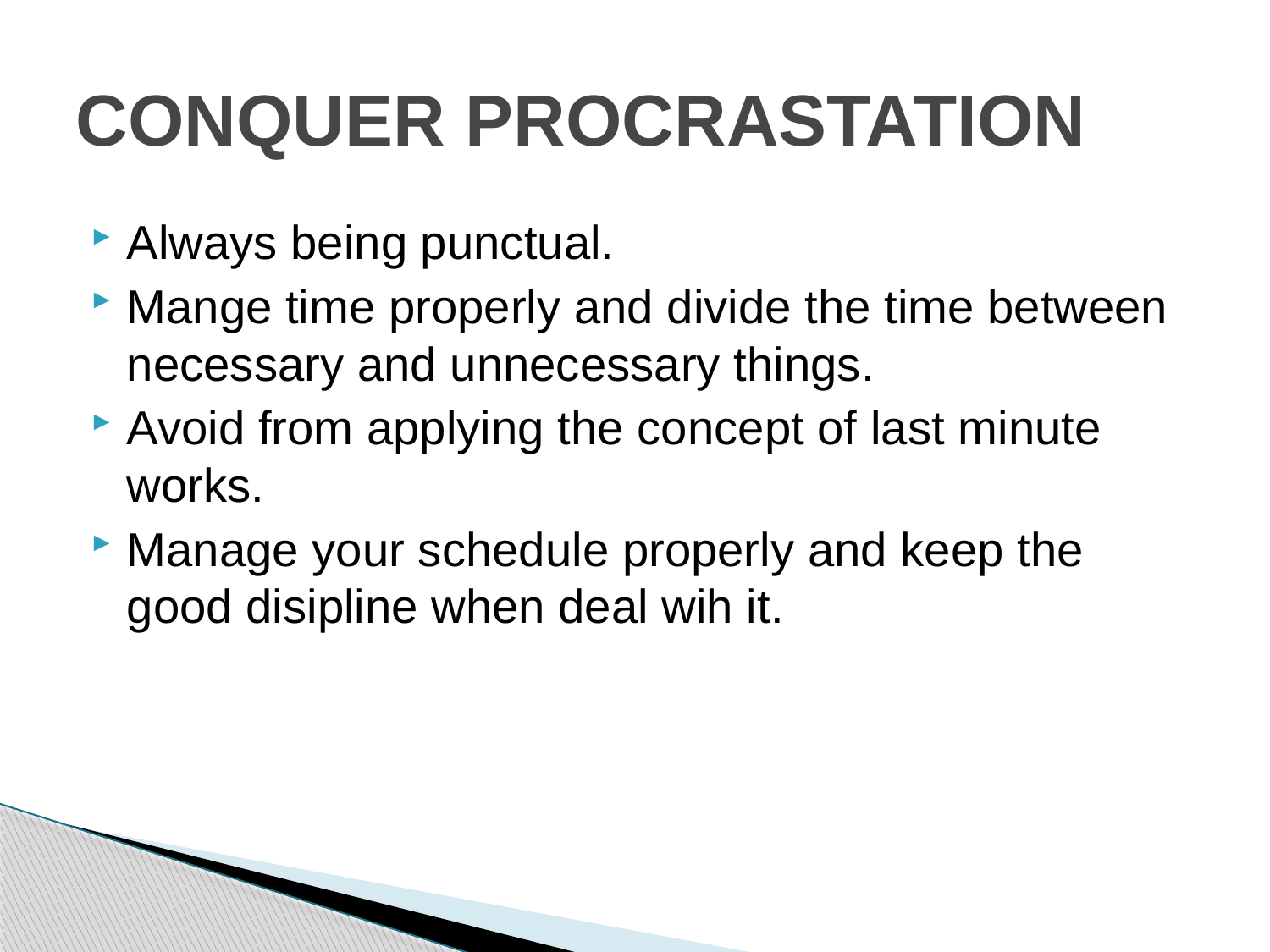

# CONQUER PROCRASTATION
Always being punctual.
Mange time properly and divide the time between necessary and unnecessary things.
Avoid from applying the concept of last minute works.
Manage your schedule properly and keep the good disipline when deal wih it.